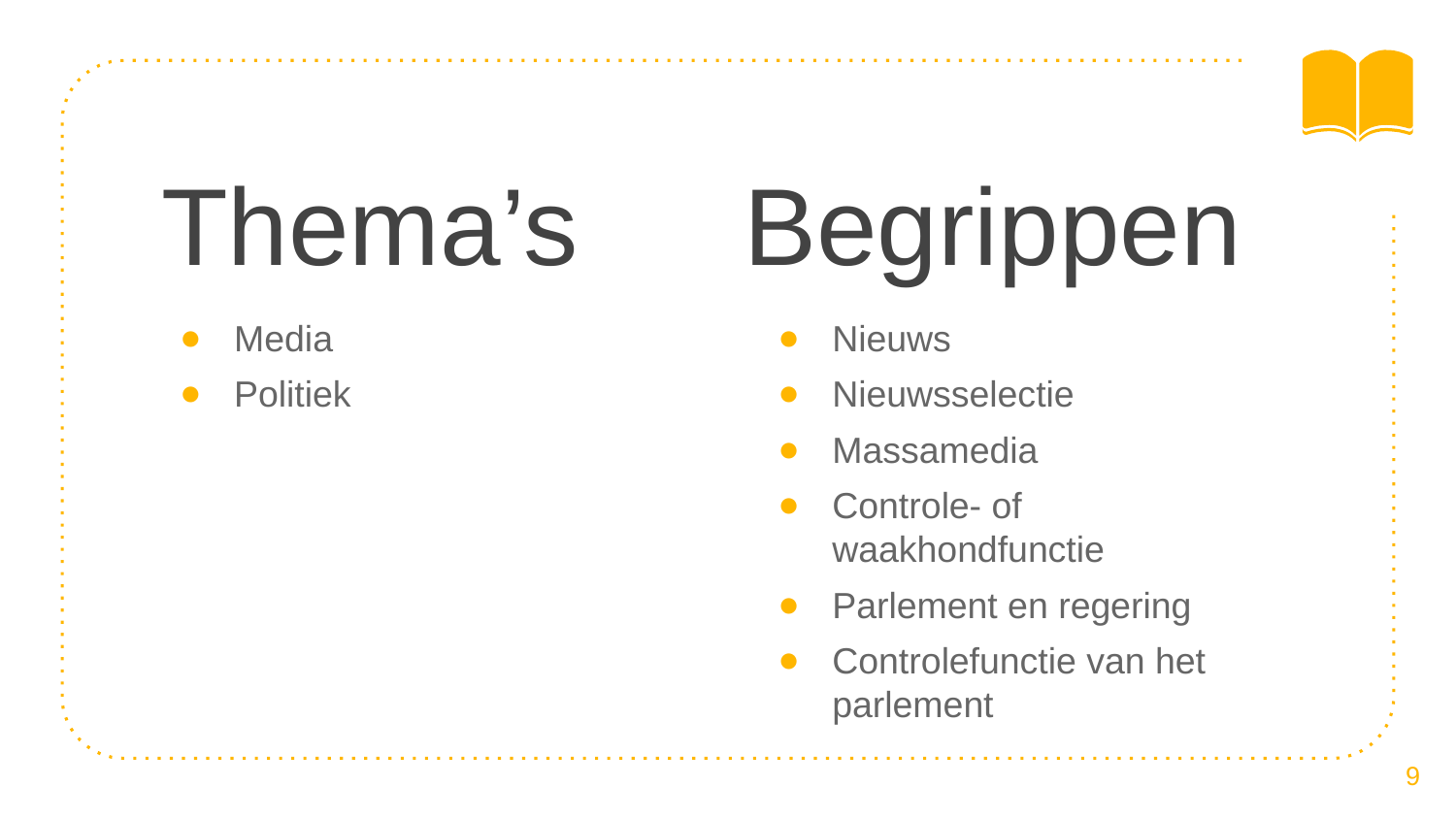

# Thema’s		Begrippen
Media
Politiek
Nieuws
Nieuwsselectie
Massamedia
Controle- of waakhondfunctie
Parlement en regering
Controlefunctie van het parlement
9